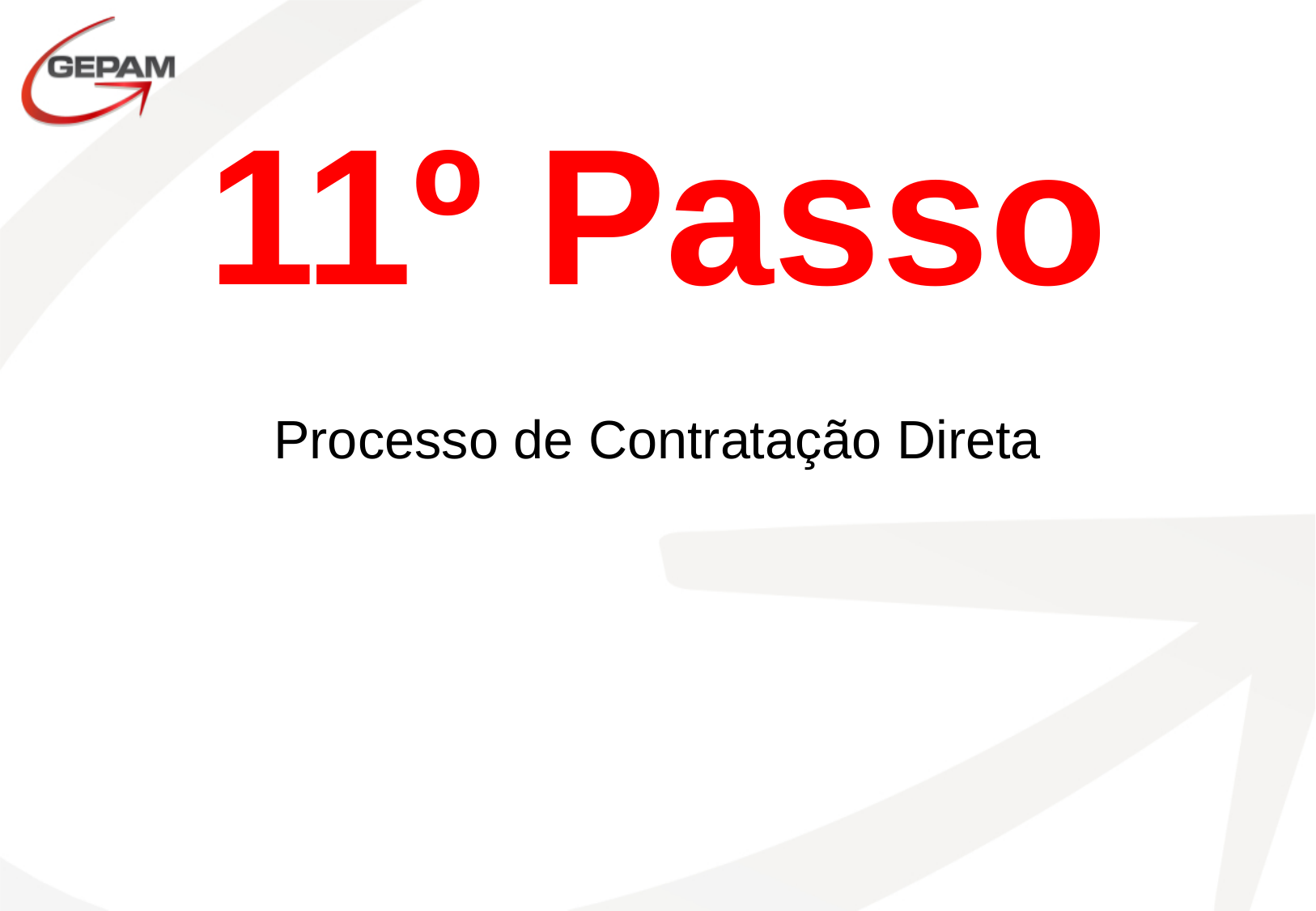

# 11º Passo
Processo de Contratação Direta